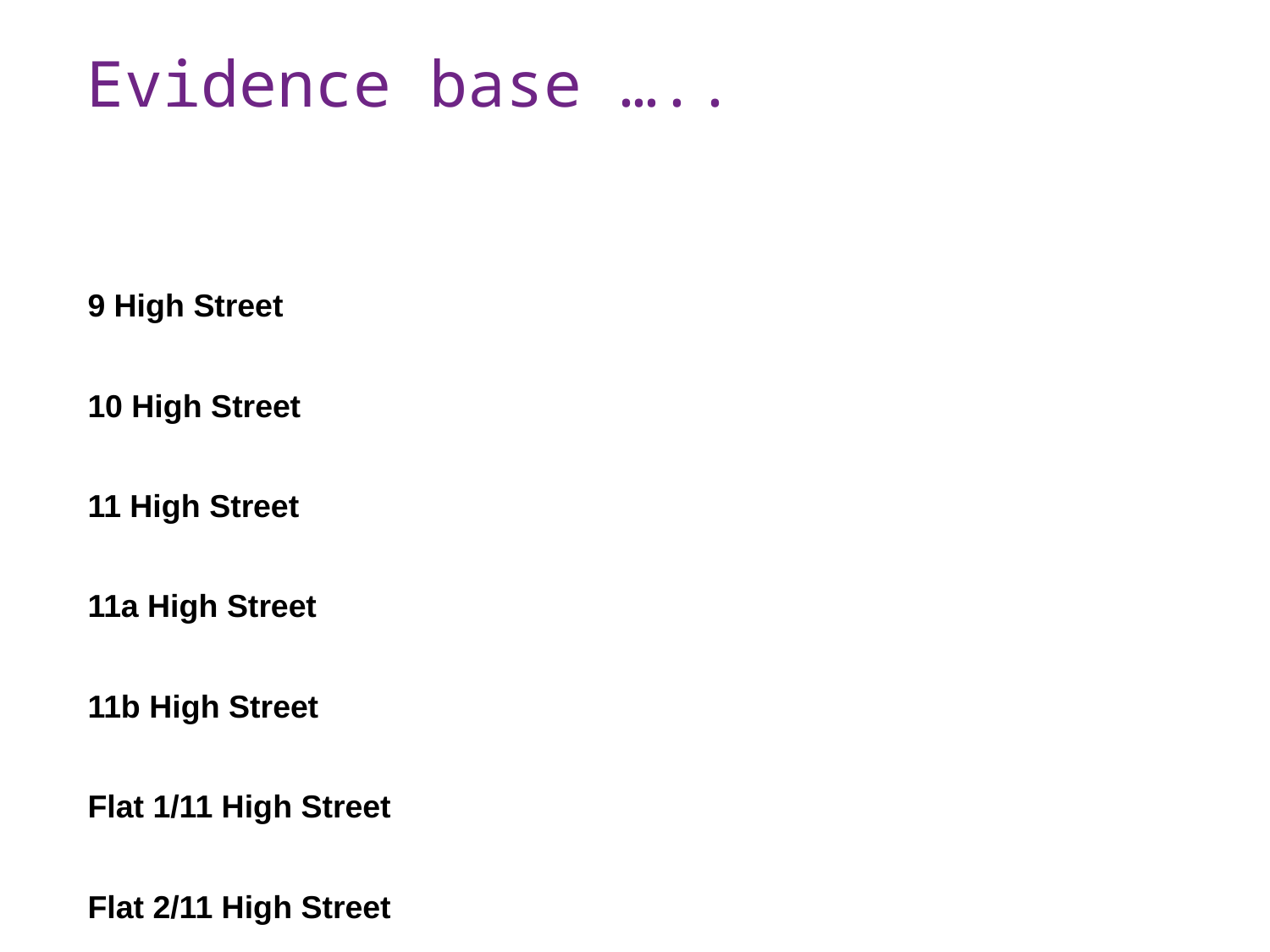

Evidence base …..
Evidence 		IA	RM	F	LA	3rd	?
9 High Street 		1L	1F	1R	1L	1L	1G
10 High Street		0C	1F	1R	0C	1L	1G
11 High Street		0S	1F	0X	1L	1L	0X
11a High Street		0X	1F	0X	0X	0X	0X
11b High Street		0X	1F	0X	0X	1D	0X
Flat 1/11 High Street	1L	0X	1R	1L	0X	1G
Flat 2/11 High Street	1L	0X	1R	1L	0X	1G